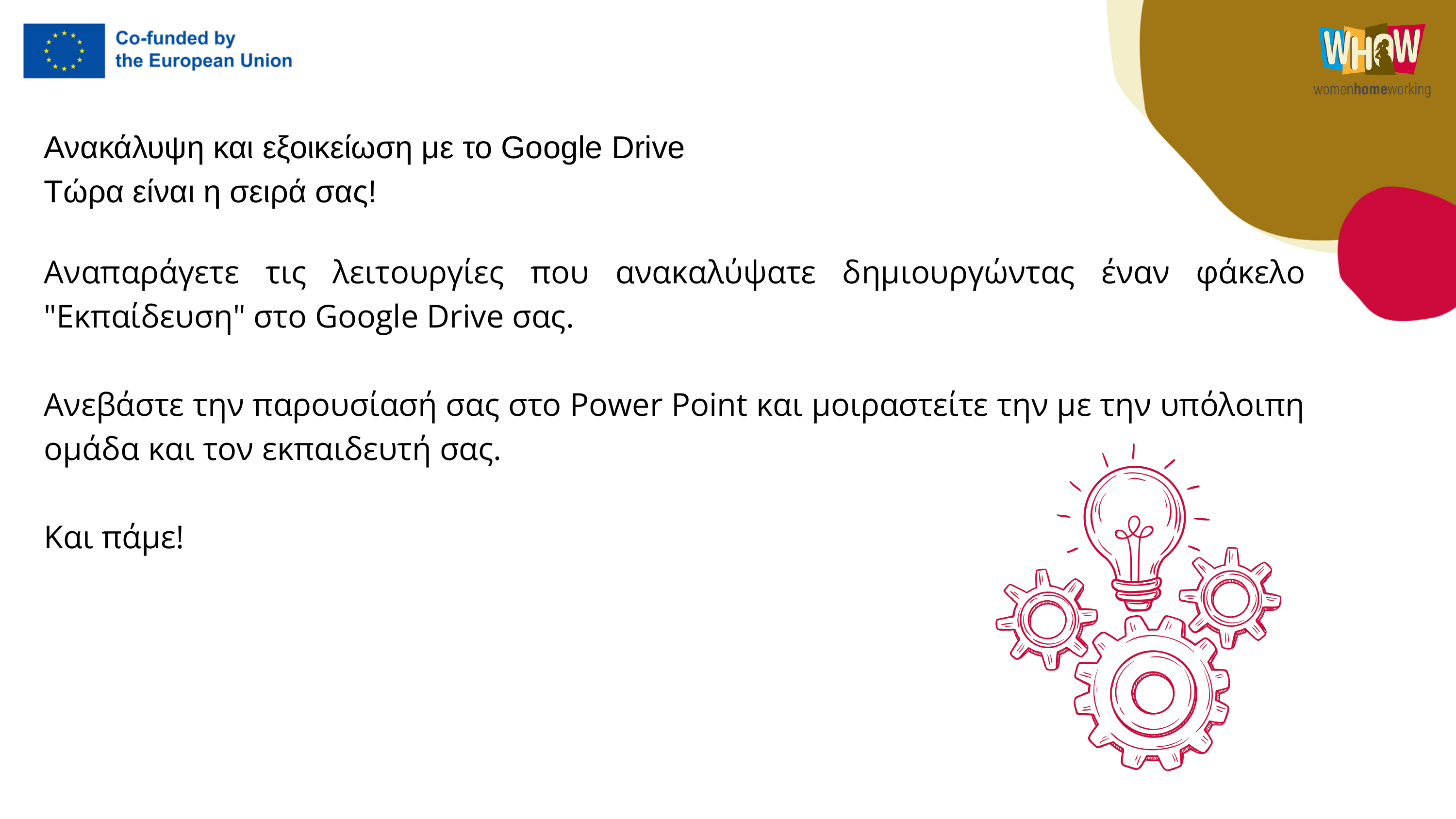

Ανακάλυψη και εξοικείωση με το Google Drive
Τώρα είναι η σειρά σας!
Αναπαράγετε τις λειτουργίες που ανακαλύψατε δημιουργώντας έναν φάκελο "Εκπαίδευση" στο Google Drive σας.

Ανεβάστε την παρουσίασή σας στο Power Point και μοιραστείτε την με την υπόλοιπη ομάδα και τον εκπαιδευτή σας.

Και πάμε!